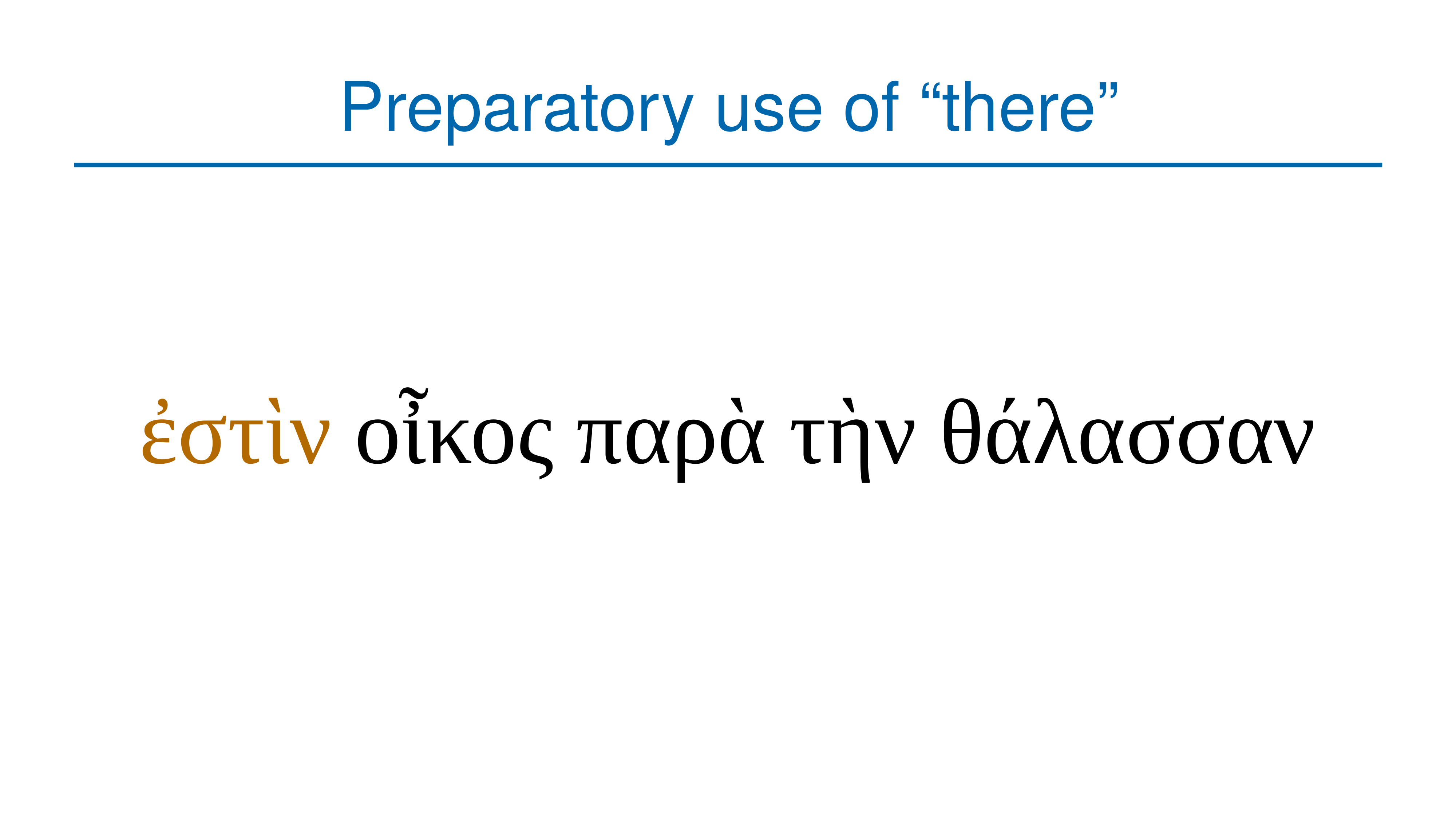

# Preparatory use of “there”
ἐστὶν οἶκος παρὰ τὴν θάλασσαν